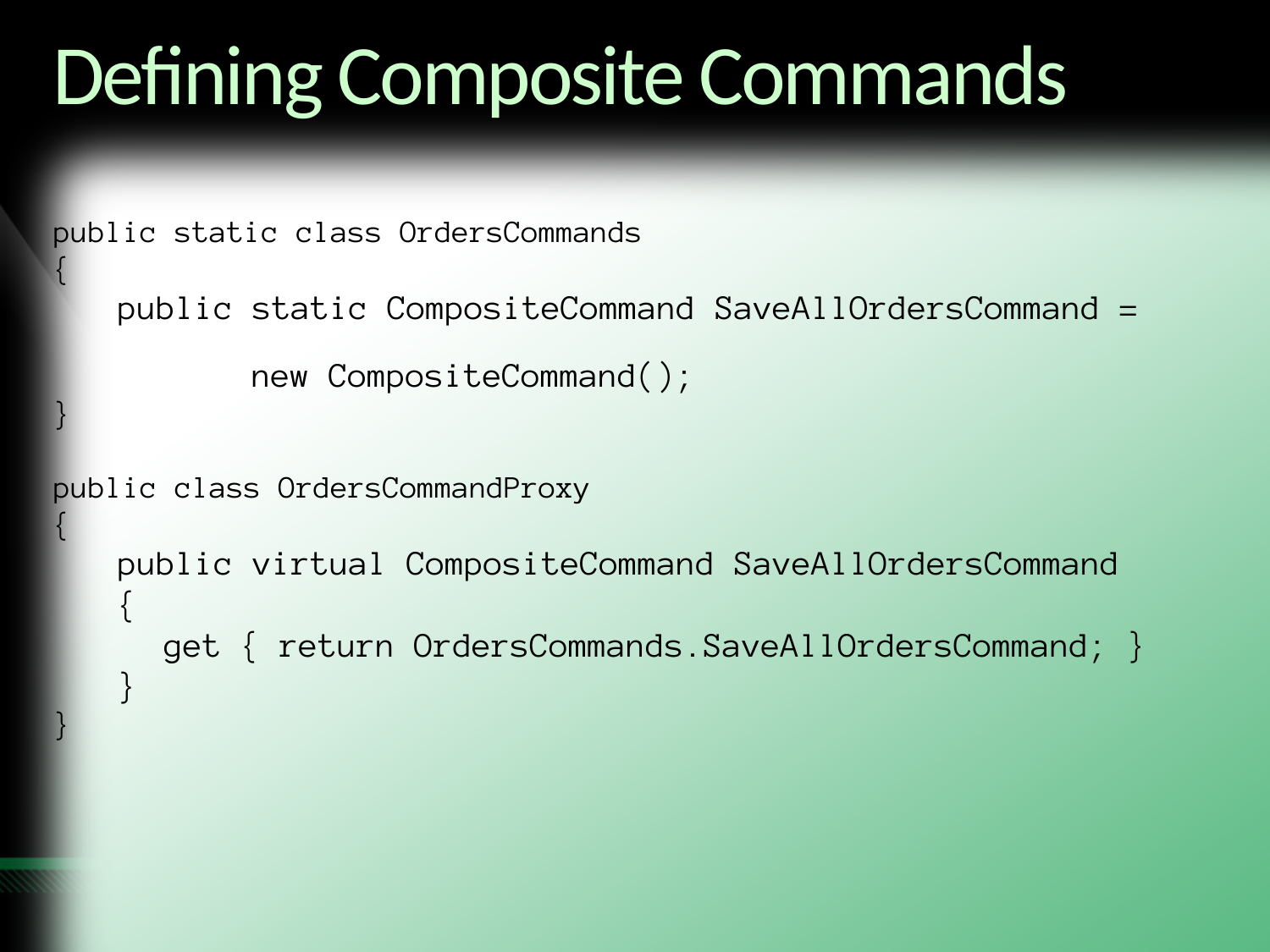

# Defining Composite Commands
public static class OrdersCommands
{
public static CompositeCommand SaveAllOrdersCommand =
       new CompositeCommand();
}

public class OrdersCommandProxy
{
public virtual CompositeCommand SaveAllOrdersCommand
{
get { return OrdersCommands.SaveAllOrdersCommand; }
}
}